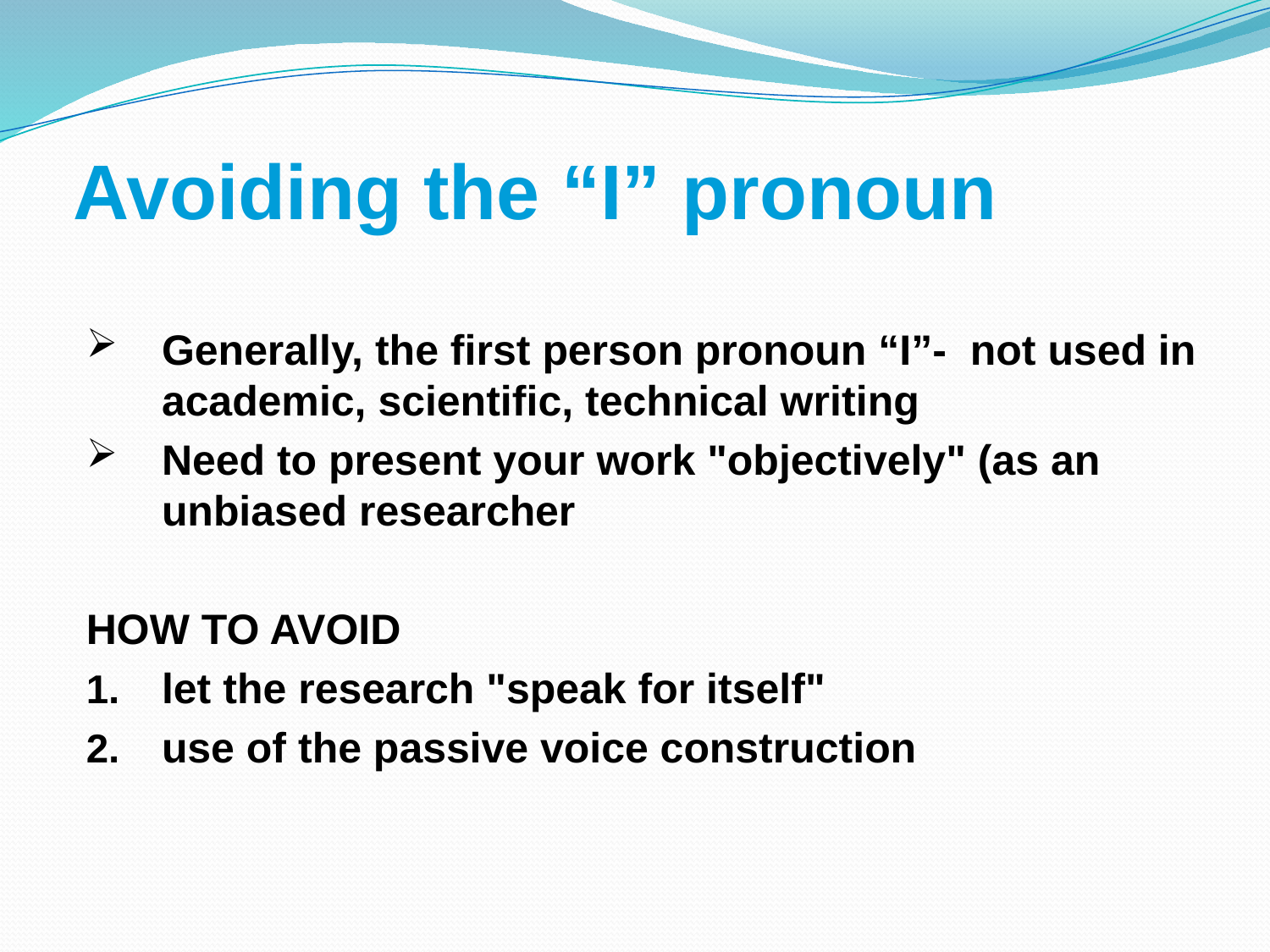

# Avoiding the “I” pronoun
Generally, the first person pronoun “I”-  not used in academic, scientific, technical writing
Need to present your work "objectively" (as an unbiased researcher

HOW TO AVOID
let the research "speak for itself"
use of the passive voice construction